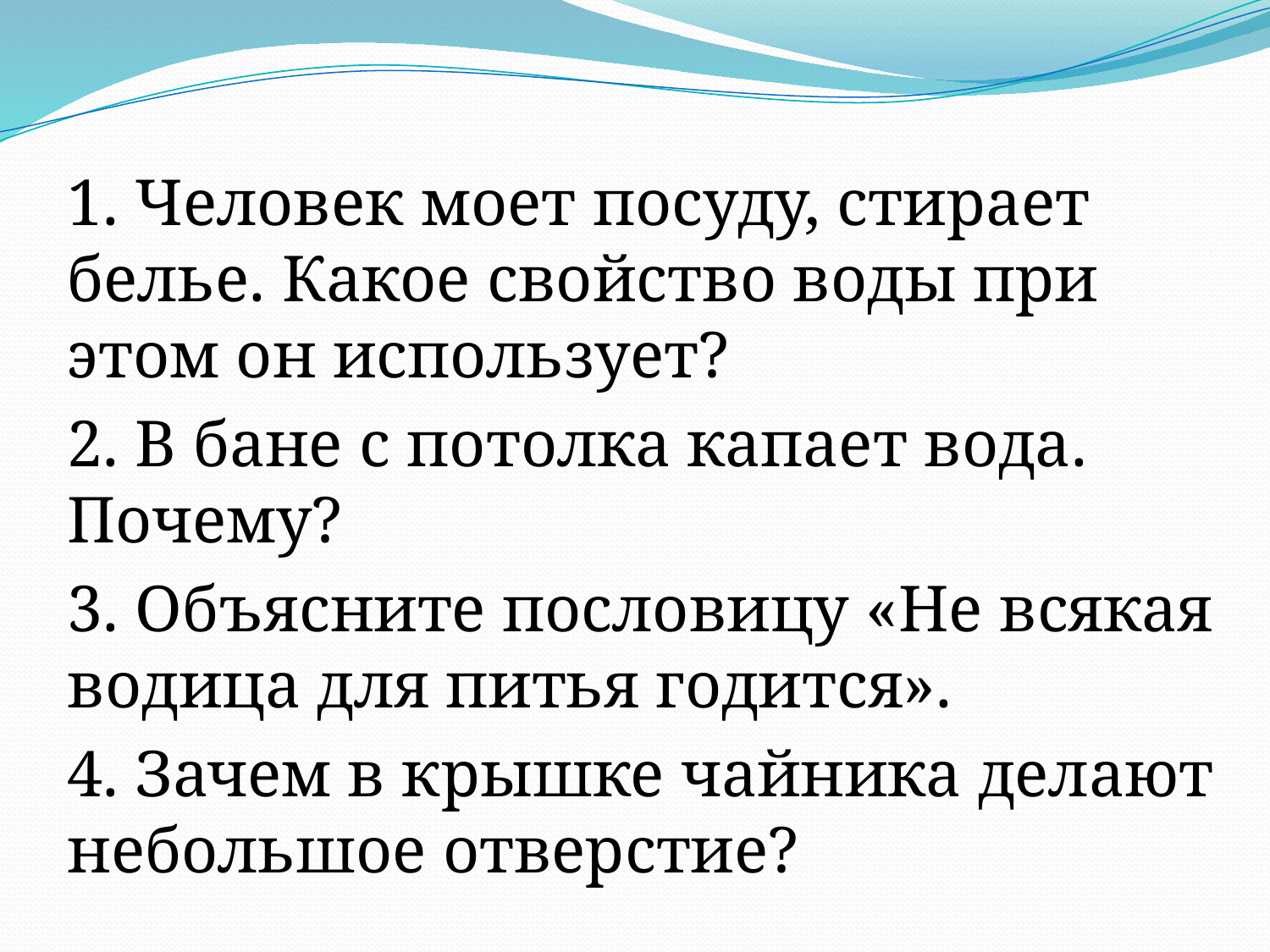

1. Человек моет посуду, стирает белье. Какое свойство воды при этом он использует?
2. В бане с потолка капает вода. Почему?
3. Объясните пословицу «Не всякая водица для питья годится».
4. Зачем в крышке чайника делают небольшое отверстие?